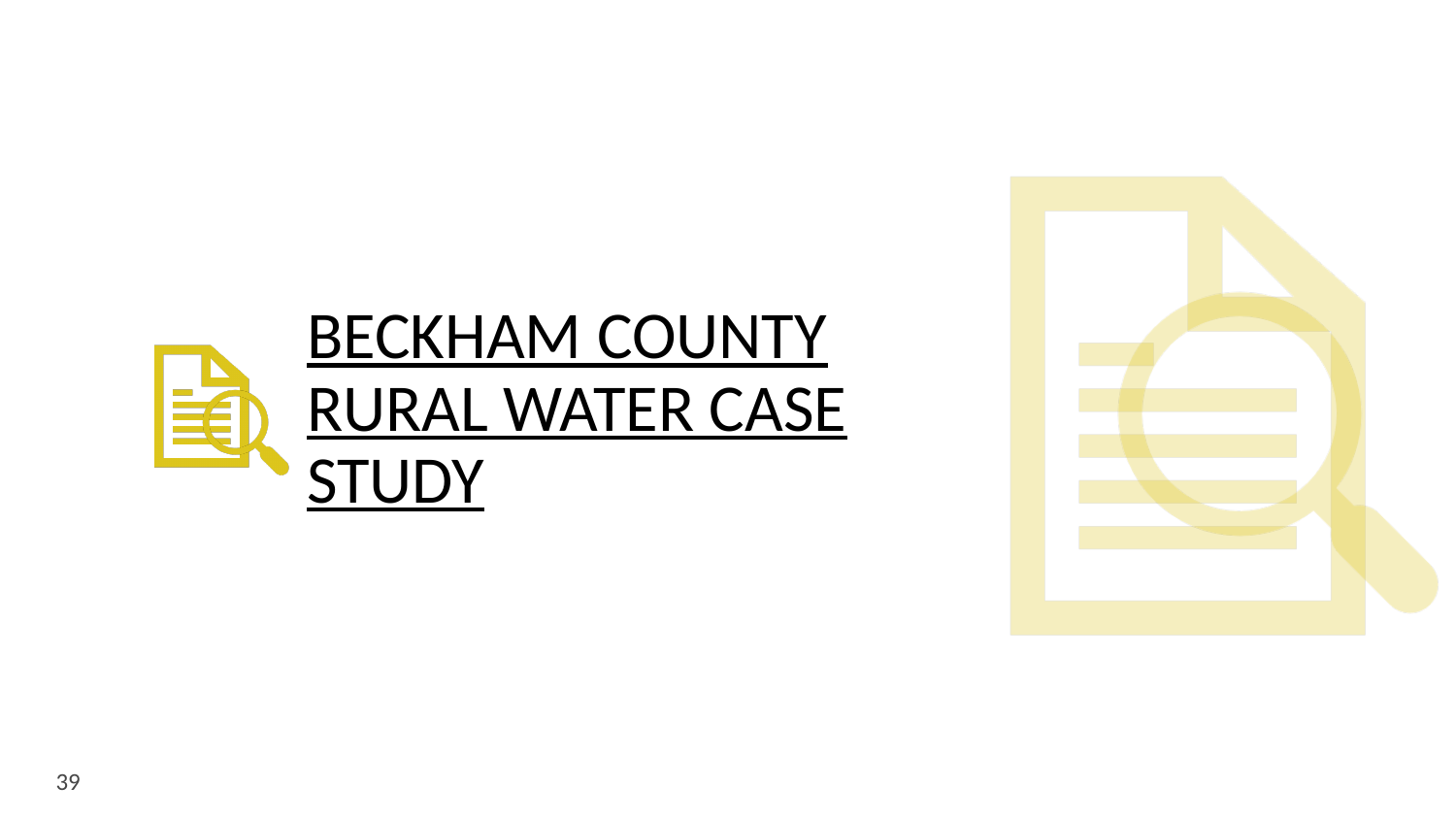

# Beckham County Rural Water Case Study
39